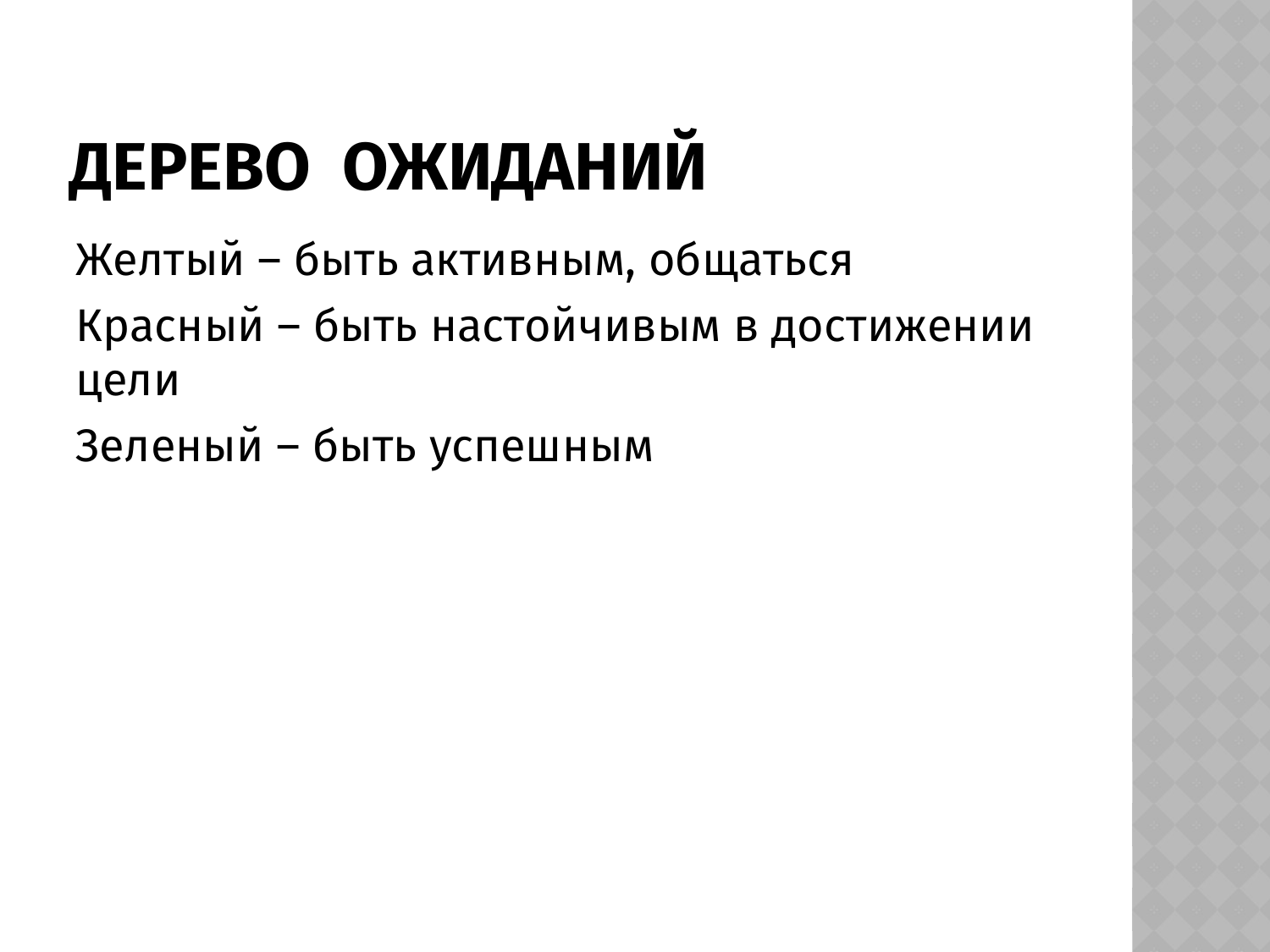

# Дерево  ожиданий
Желтый – быть активным, общаться
Красный – быть настойчивым в достижении цели
Зеленый – быть успешным